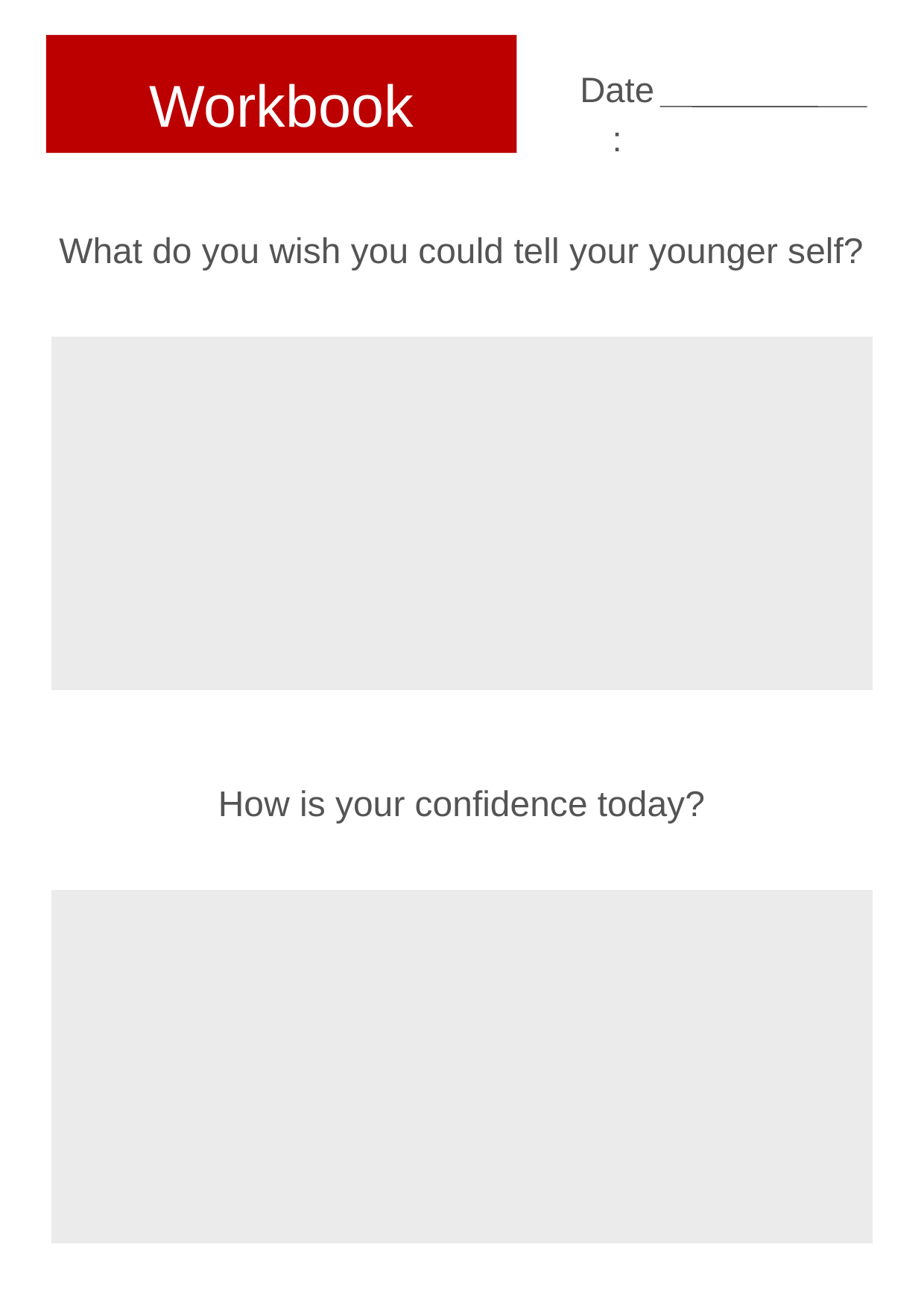

Workbook
Date:

What do you wish you could tell your younger self?

How is your confidence today?